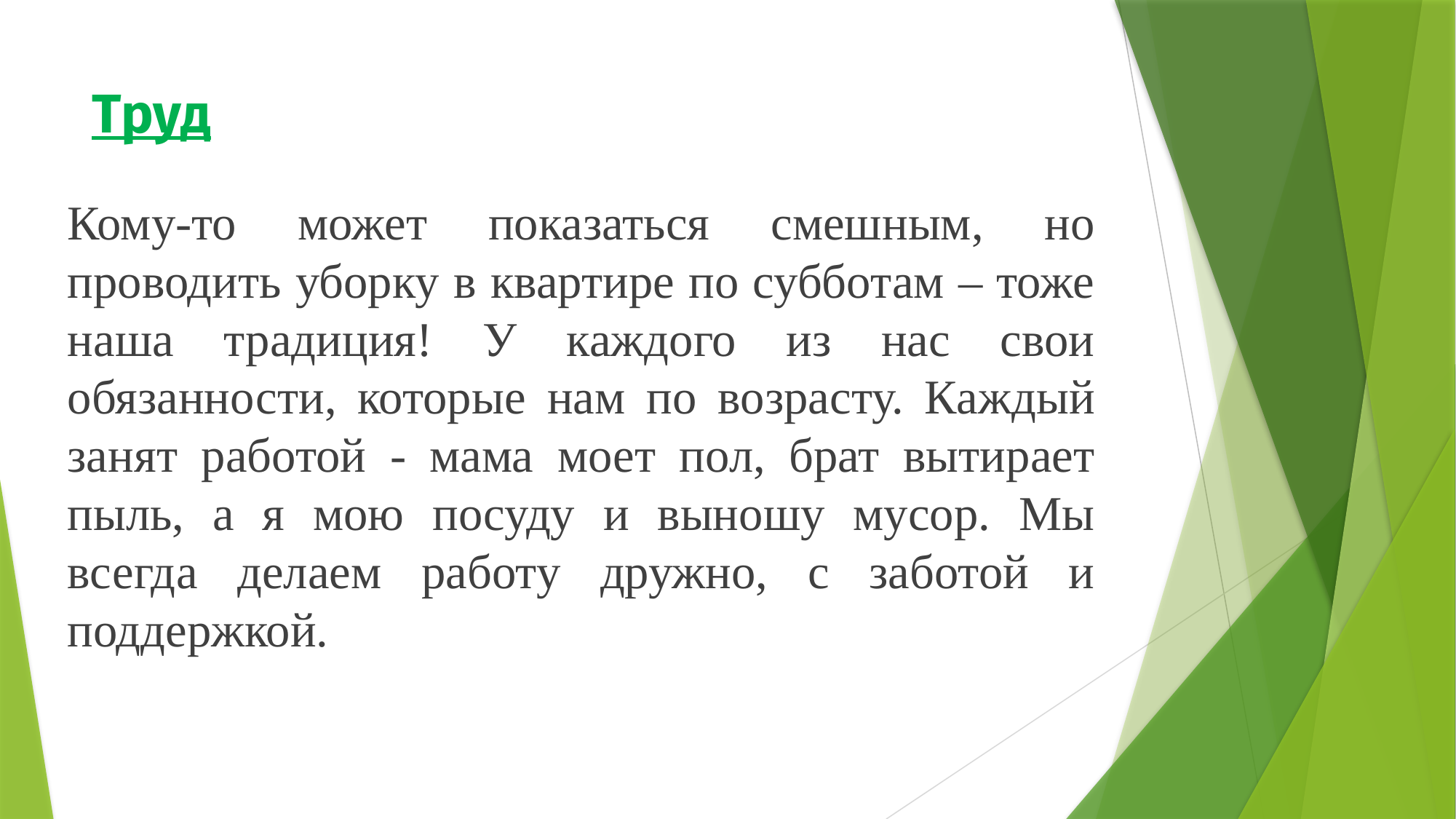

# Труд
Кому-то может показаться смешным, но проводить уборку в квартире по субботам – тоже наша традиция! У каждого из нас свои обязанности, которые нам по возрасту. Каждый занят работой - мама моет пол, брат вытирает пыль, а я мою посуду и выношу мусор. Мы всегда делаем работу дружно, с заботой и поддержкой.